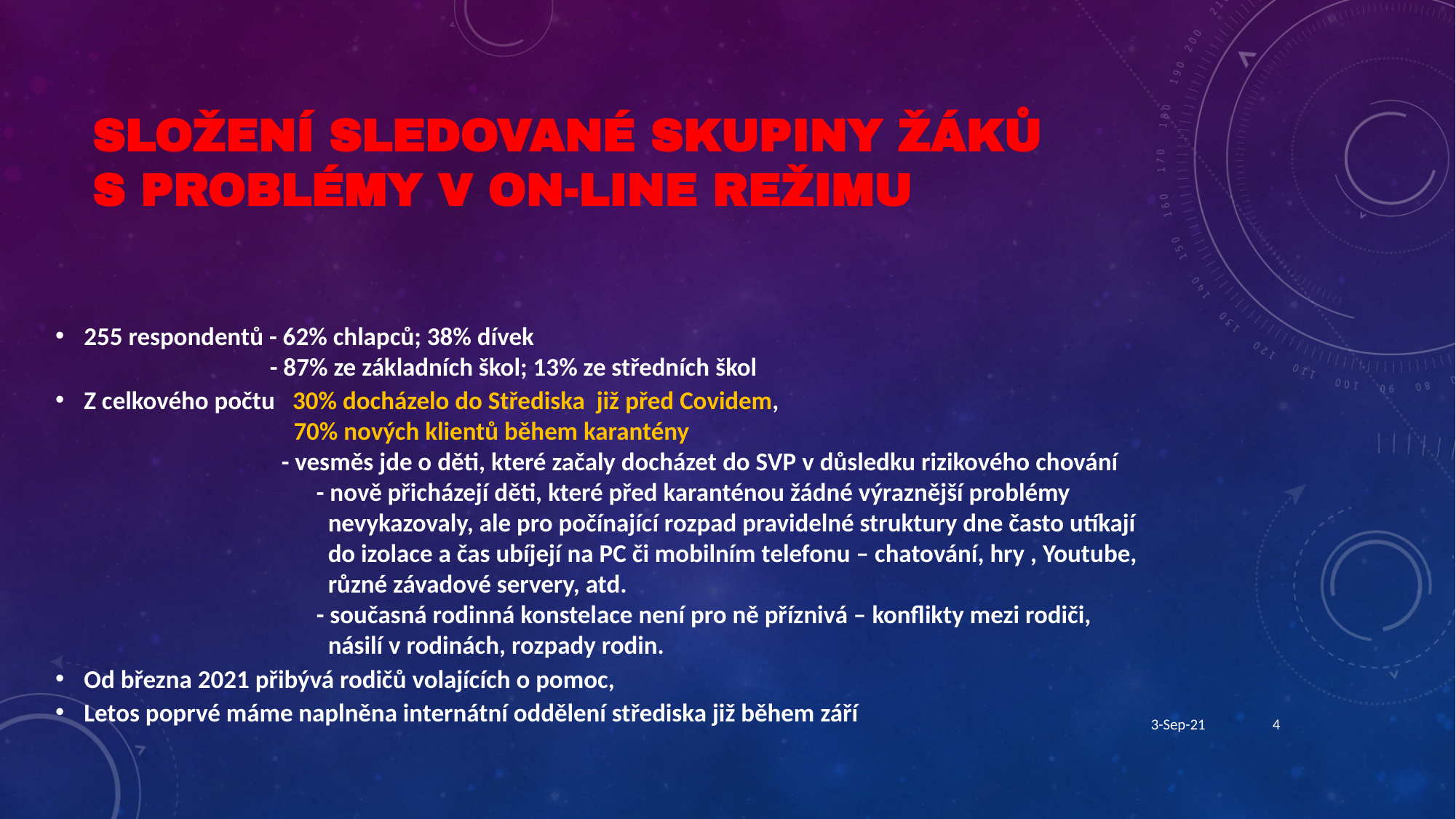

# Složení sledované skupiny žáků s problémy v on-line režimu

255 respondentů - 62% chlapců; 38% dívek
                                - 87% ze základních škol; 13% ze středních škol
Z celkového počtu   30% docházelo do Střediska  již před Covidem,
                                    70% nových klientů během karantény
                                  - vesměs jde o děti, které začaly docházet do SVP v důsledku rizikového chování
                                        - nově přicházejí děti, které před karanténou žádné výraznější problémy
                                          nevykazovaly, ale pro počínající rozpad pravidelné struktury dne často utíkají
                                          do izolace a čas ubíjejí na PC či mobilním telefonu – chatování, hry , Youtube,
                                          různé závadové servery, atd.
                                        - současná rodinná konstelace není pro ně příznivá – konflikty mezi rodiči,
                                          násilí v rodinách, rozpady rodin.
Od března 2021 přibývá rodičů volajících o pomoc,
Letos poprvé máme naplněna internátní oddělení střediska již během září

3-Sep-21
4